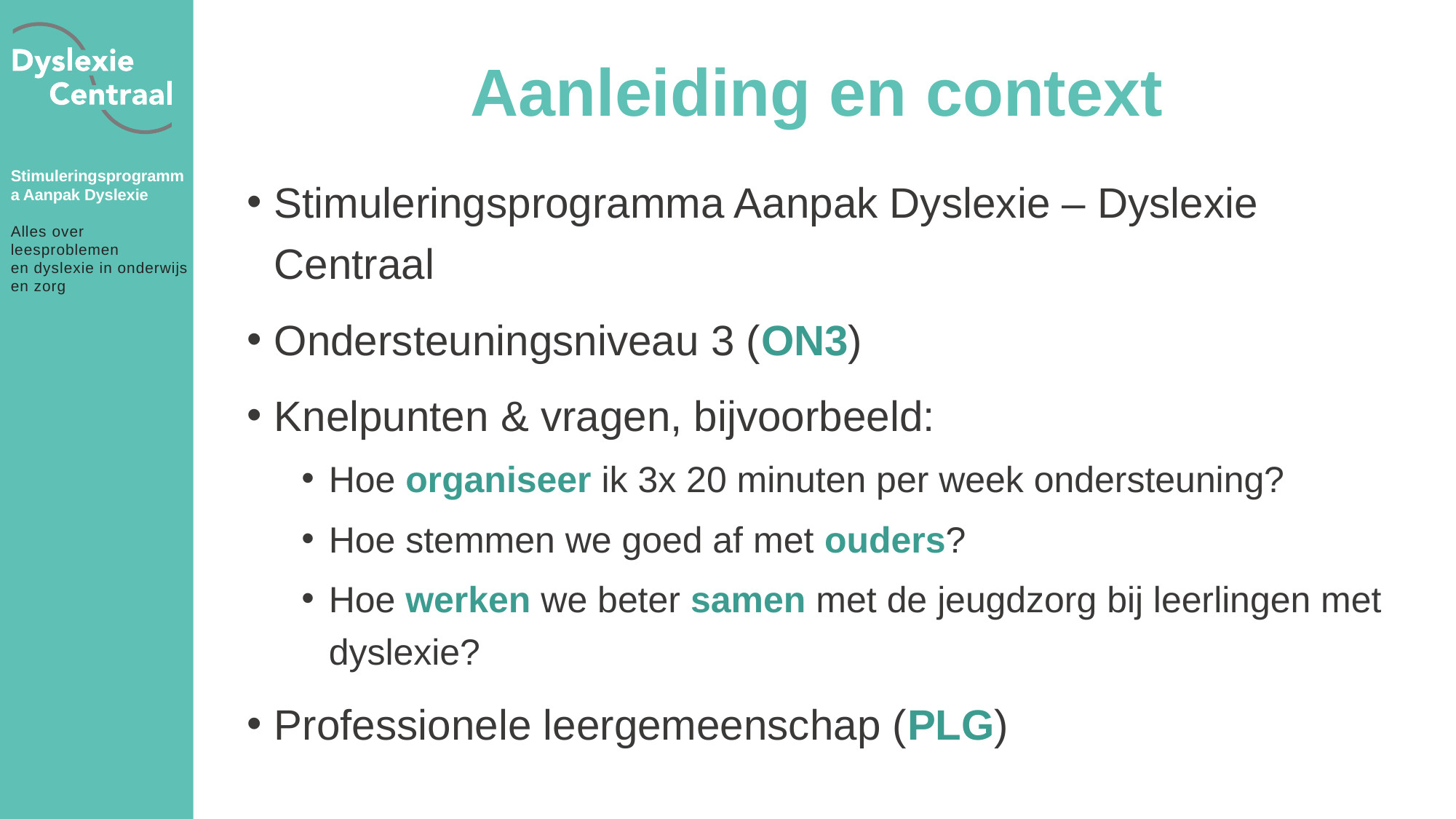

# Aanleiding en context
Stimuleringsprogramma Aanpak Dyslexie – Dyslexie Centraal
Ondersteuningsniveau 3 (ON3)
Knelpunten & vragen, bijvoorbeeld:
Hoe organiseer ik 3x 20 minuten per week ondersteuning?
Hoe stemmen we goed af met ouders?
Hoe werken we beter samen met de jeugdzorg bij leerlingen met dyslexie?
Professionele leergemeenschap (PLG)